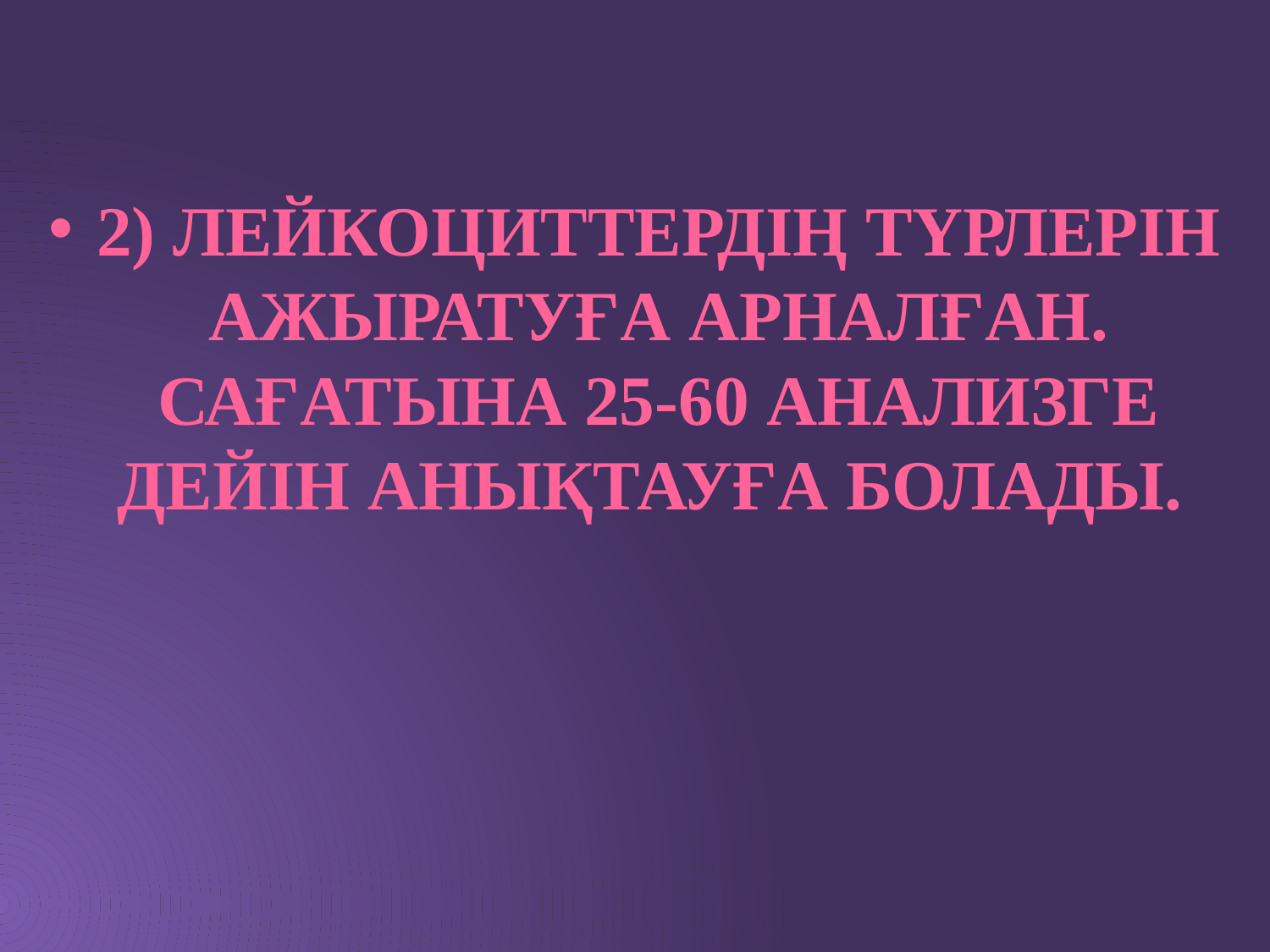

2) лейкоциттердің түрлерін ажыратуға арналған. Сағатына 25-60 анализге дейін анықтауға болады.